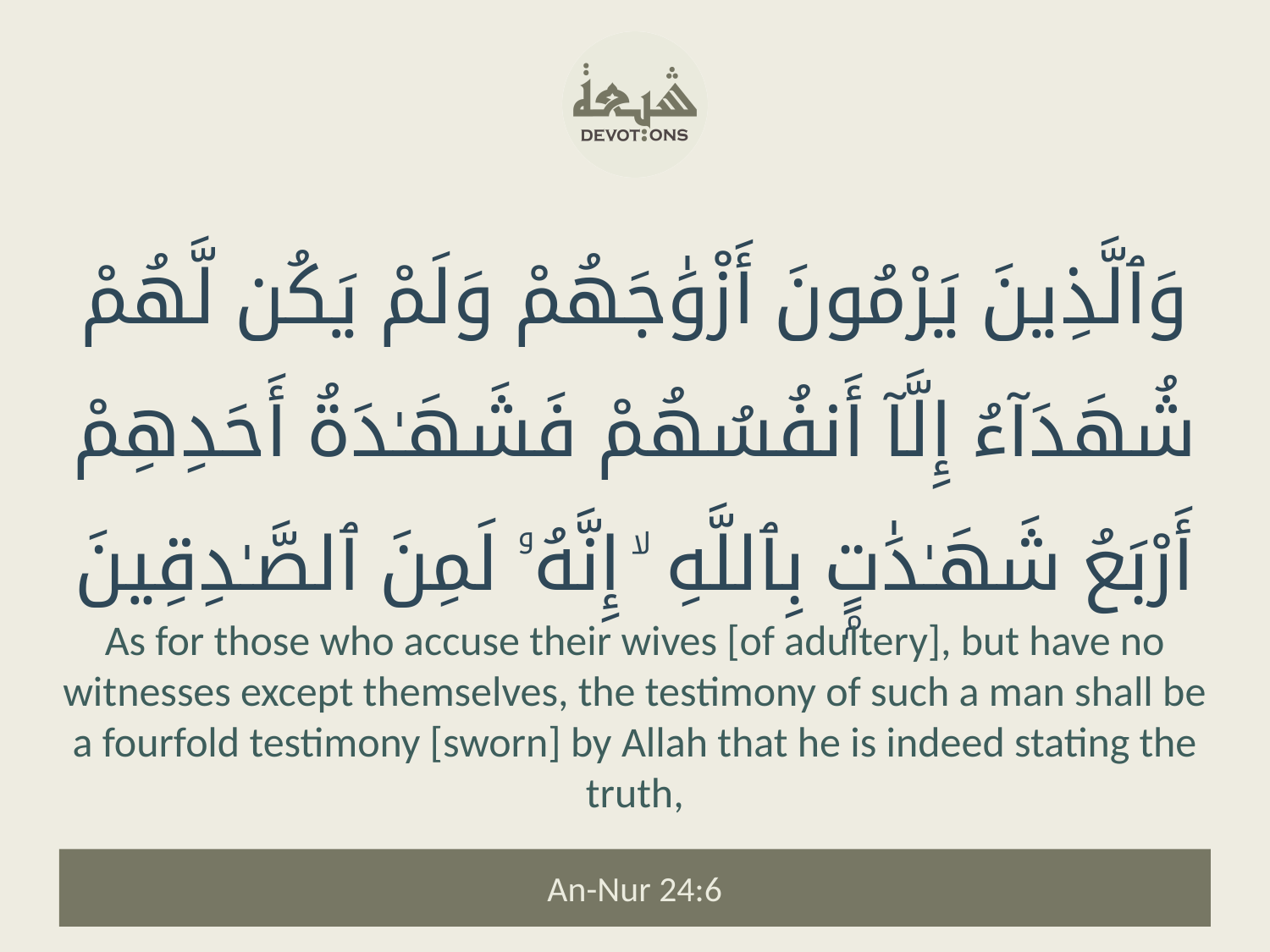

وَٱلَّذِينَ يَرْمُونَ أَزْوَٰجَهُمْ وَلَمْ يَكُن لَّهُمْ شُهَدَآءُ إِلَّآ أَنفُسُهُمْ فَشَهَـٰدَةُ أَحَدِهِمْ أَرْبَعُ شَهَـٰدَٰتٍۭ بِٱللَّهِ ۙ إِنَّهُۥ لَمِنَ ٱلصَّـٰدِقِينَ
As for those who accuse their wives [of adultery], but have no witnesses except themselves, the testimony of such a man shall be a fourfold testimony [sworn] by Allah that he is indeed stating the truth,
An-Nur 24:6